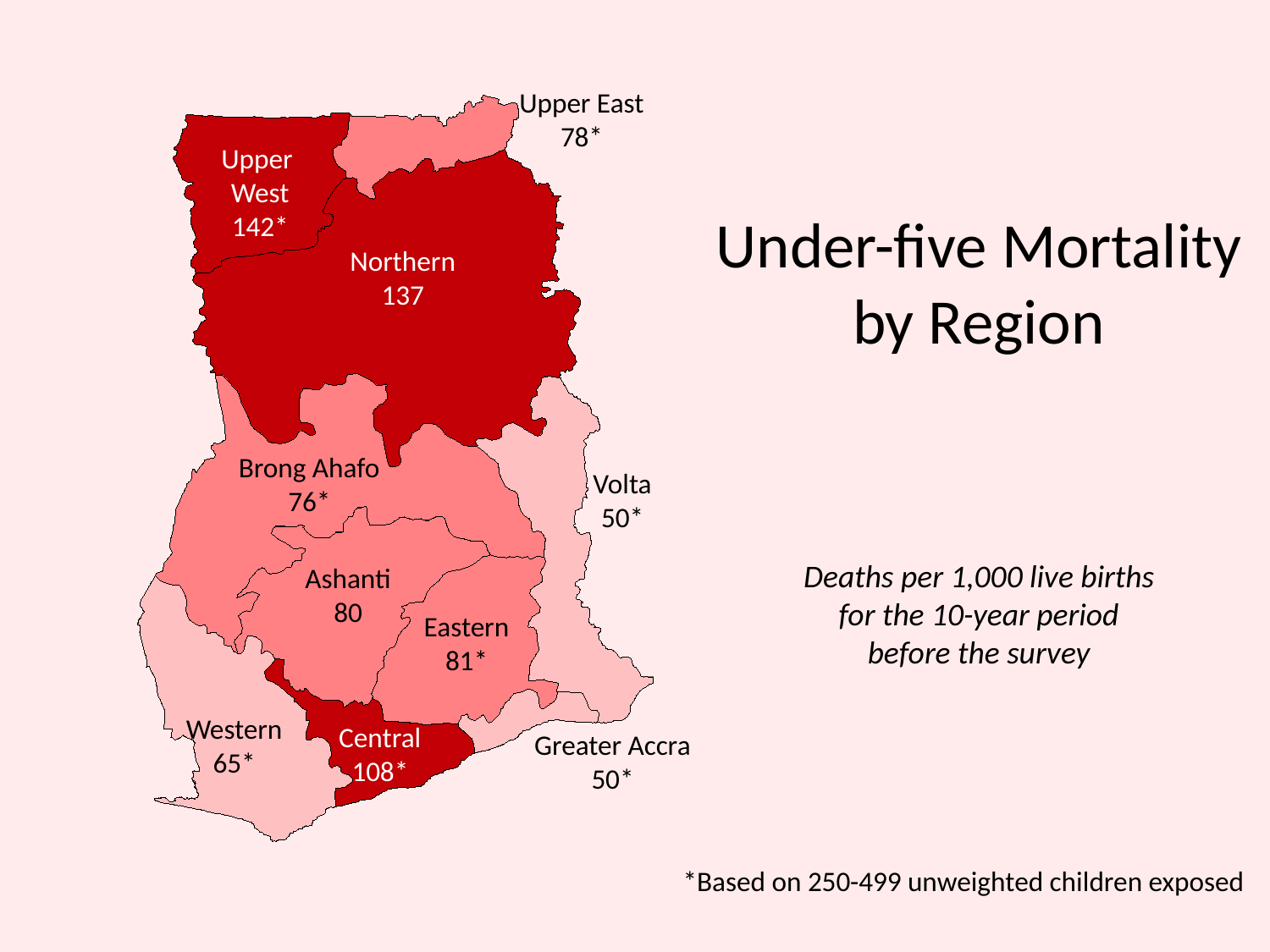

Upper East
78*

Upper
West
142*

Northern
137

Brong Ahafo
76*
Volta
50*

Ashanti
80

Eastern
81*

Western
65*
Central
108*
Greater Accra
50*
# Under-five Mortality by Region
Deaths per 1,000 live births for the 10-year period before the survey
*Based on 250-499 unweighted children exposed